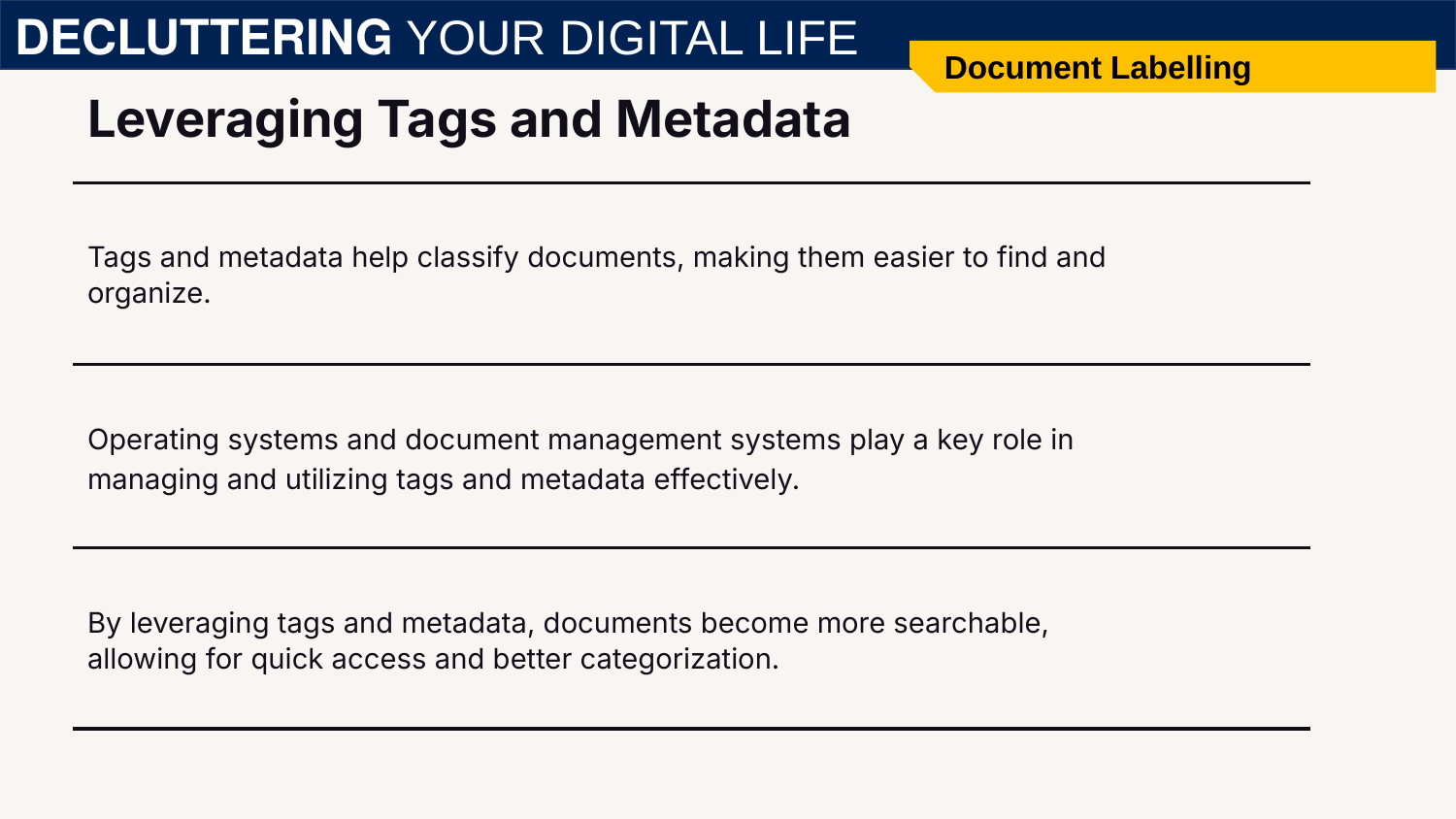

DECLUTTERING YOUR DIGITAL LIFE
Document Labelling

# Leveraging Tags and Metadata
Tags and metadata help classify documents, making them easier to find and organize.
Operating systems and document management systems play a key role in managing and utilizing tags and metadata effectively.
By leveraging tags and metadata, documents become more searchable, allowing for quick access and better categorization.